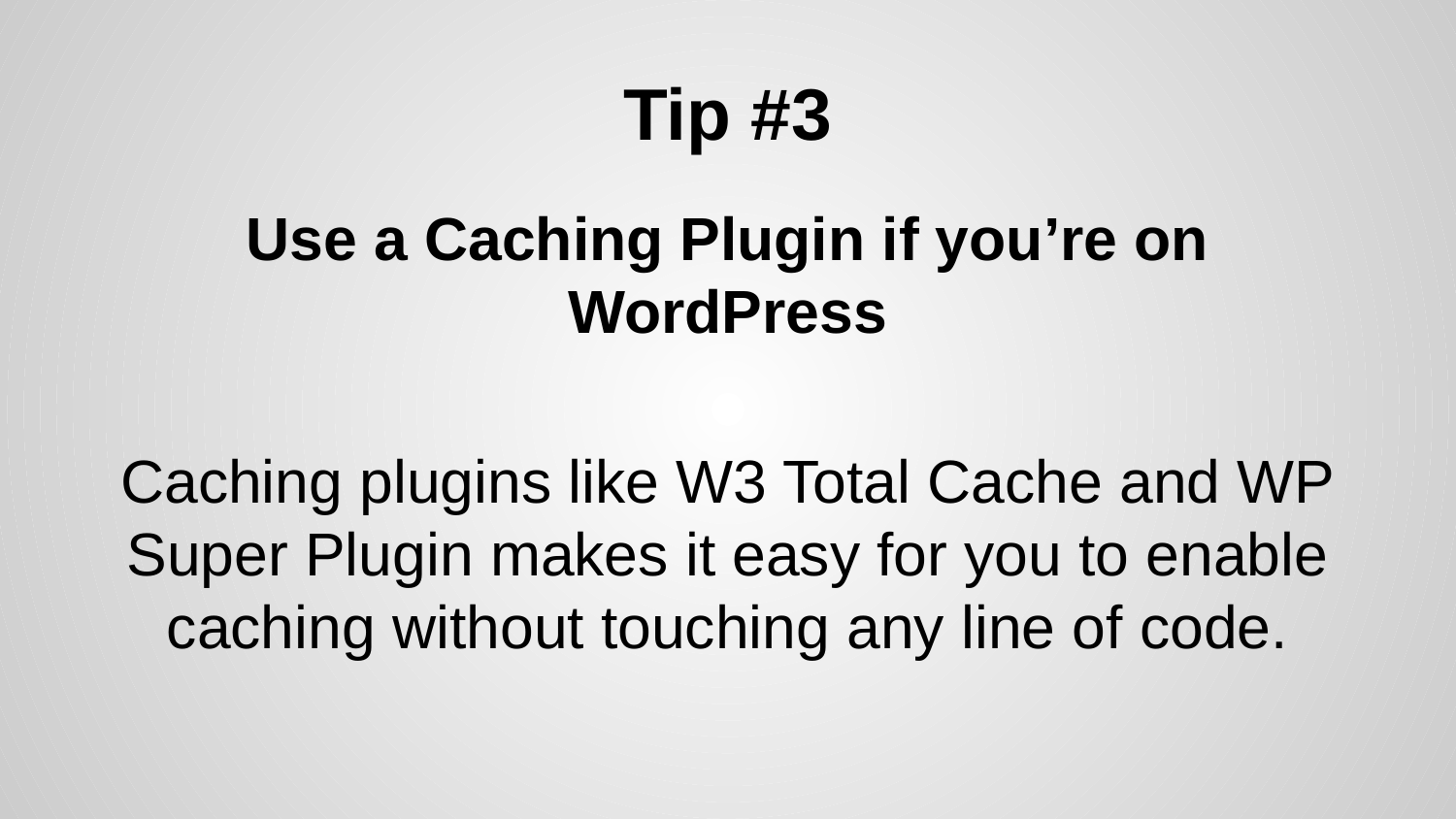

# Tip #3
Use a Caching Plugin if you’re on WordPress

Caching plugins like W3 Total Cache and WP Super Plugin makes it easy for you to enable caching without touching any line of code.